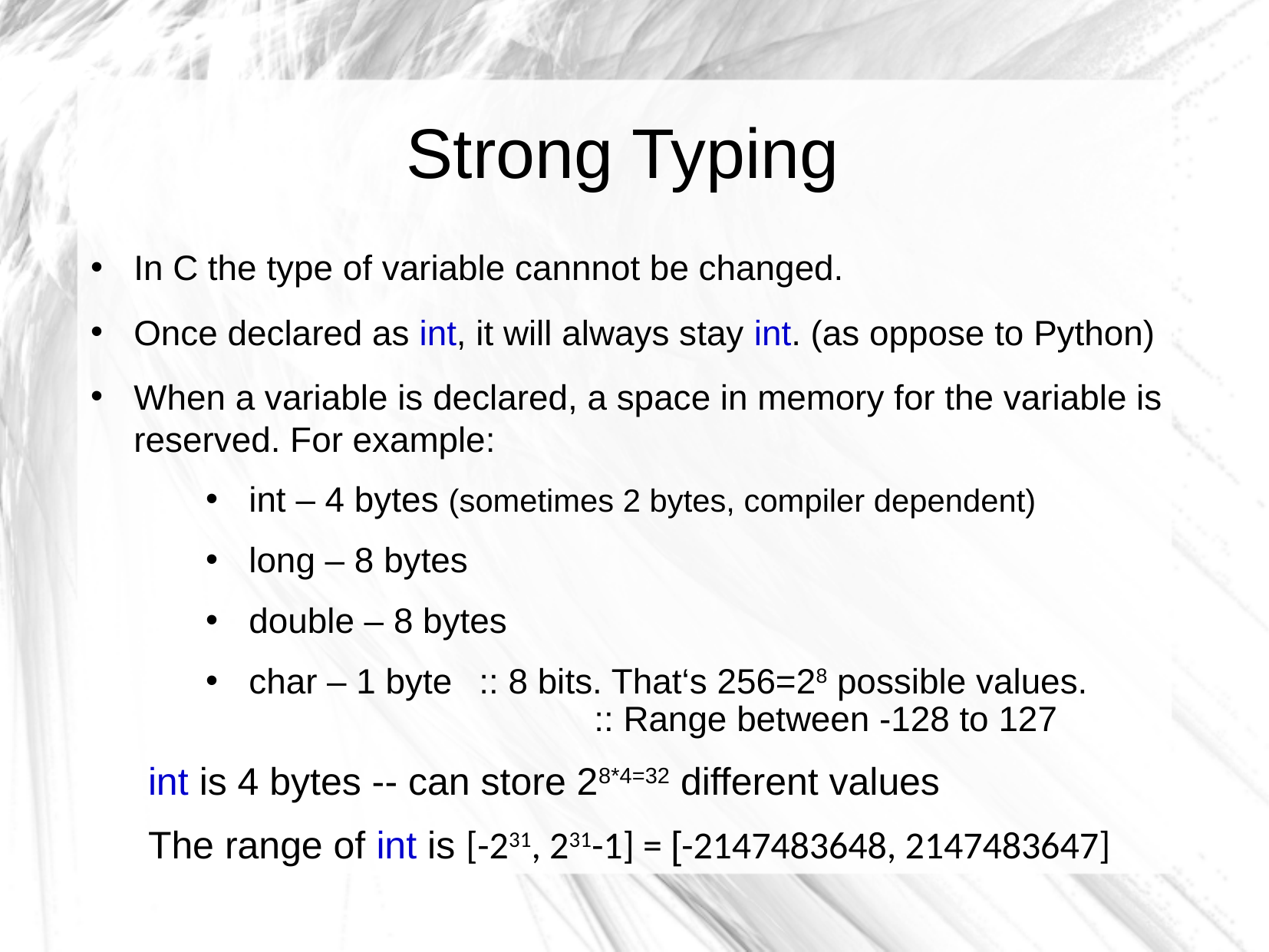

Strong Typing
In C the type of variable cannnot be changed.
Once declared as int, it will always stay int. (as oppose to Python)
When a variable is declared, a space in memory for the variable is reserved. For example:
int – 4 bytes (sometimes 2 bytes, compiler dependent)
long – 8 bytes
double – 8 bytes
char – 1 byte	:: 8 bits. That‘s 256=28 possible values.
			:: Range between -128 to 127
int is 4 bytes -- can store 28*4=32 different values
The range of int is [-231, 231-1] = [-2147483648, 2147483647]